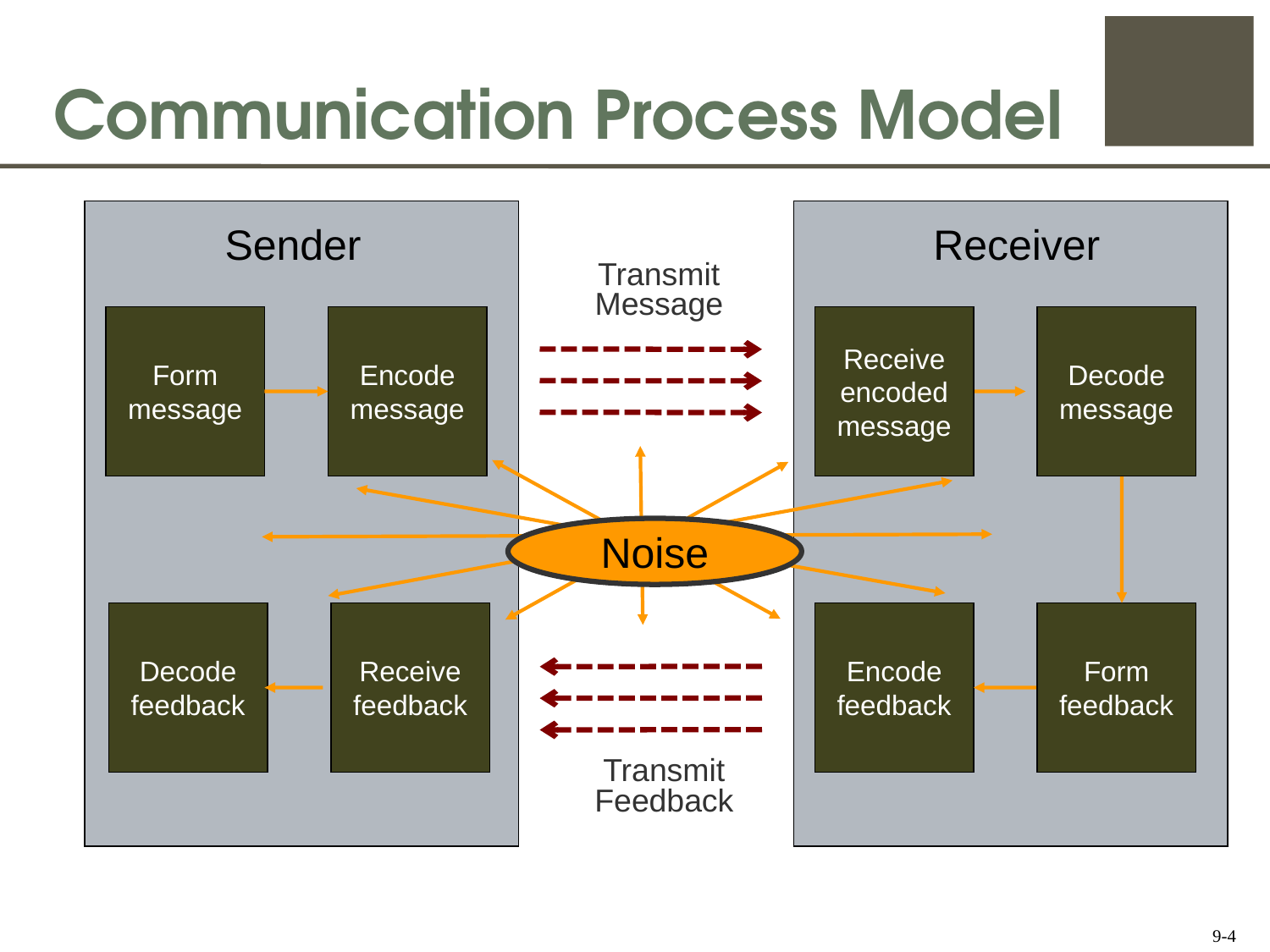

# Communication Process Model

Sender
Receiver
Transmit
Message
Form
message
Encode
message

Receive
encoded
message
Decode
message

Noise

Form
feedback
Decode
feedback
Receive
feedback

Encode
feedback

Transmit
Feedback